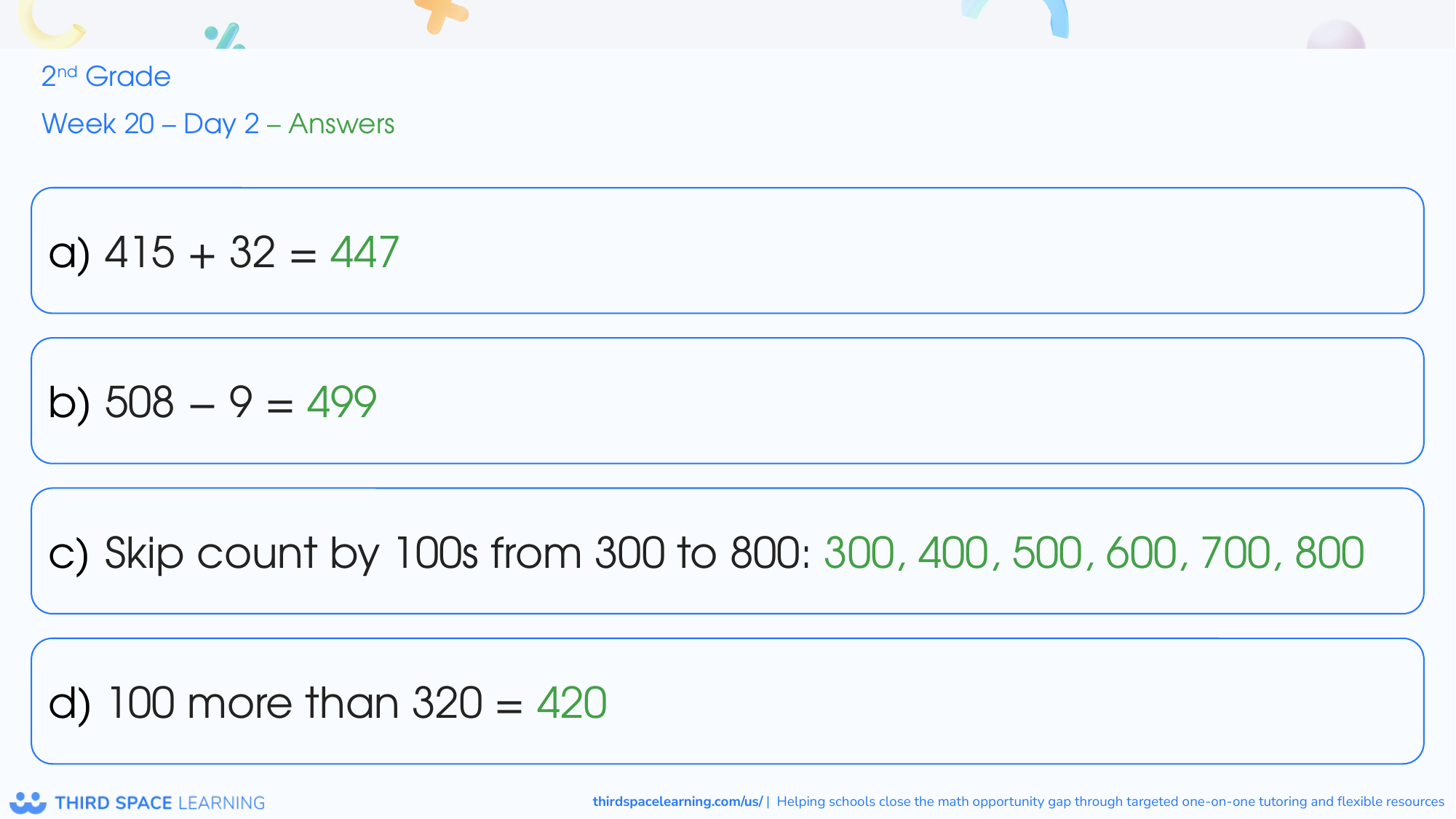

2nd Grade
Week 20 – Day 2 – Answers
415 + 32 = 447
508 − 9 = 499
Skip count by 100s from 300 to 800: 300, 400, 500, 600, 700, 800
100 more than 320 = 420